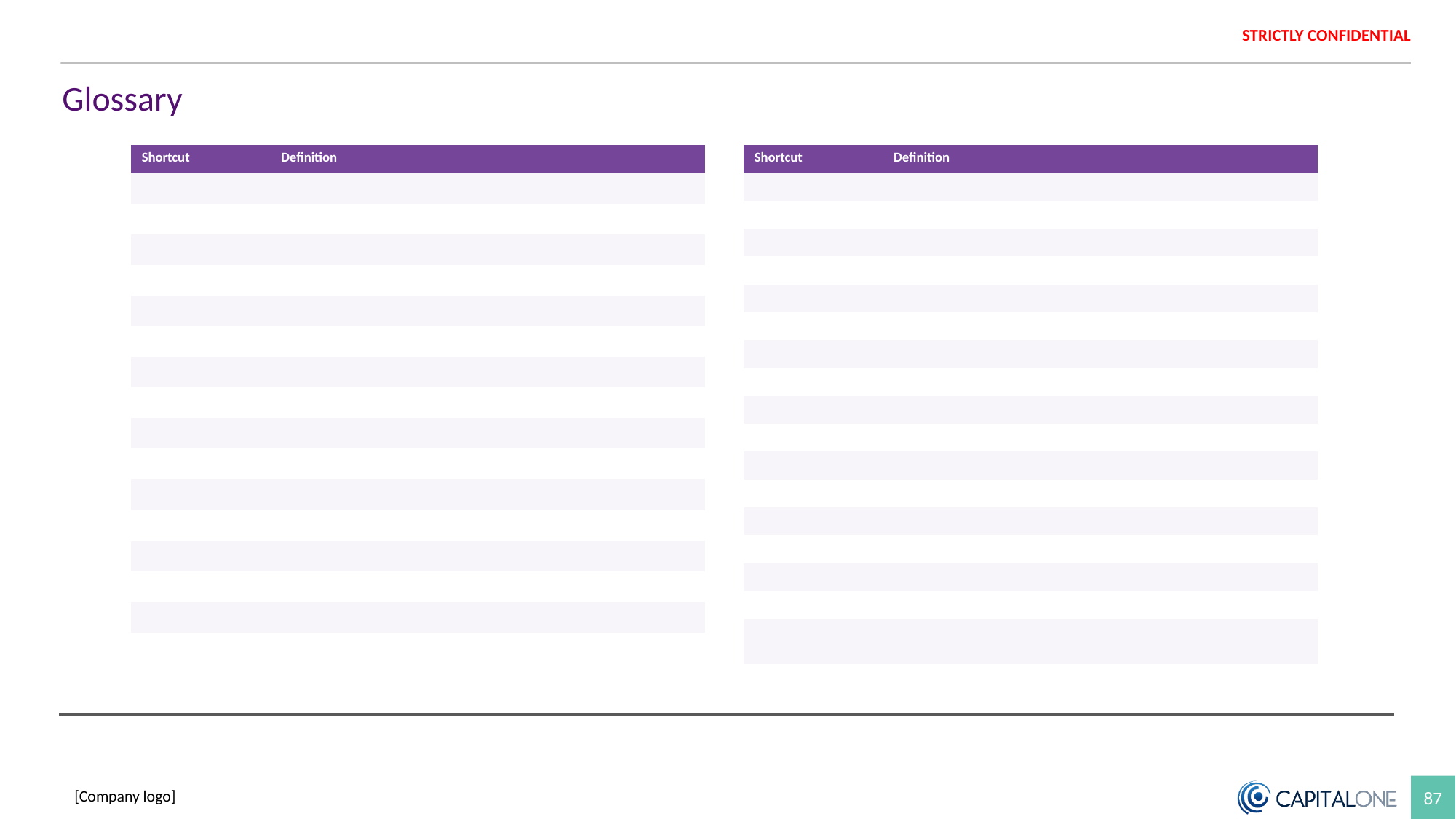

Colour palette

Glossary
| Shortcut | Definition |
| --- | --- |
|  |  |
|  |  |
|  |  |
|  |  |
|  |  |
|  |  |
|  |  |
|  |  |
|  |  |
|  |  |
|  |  |
|  |  |
|  |  |
|  |  |
|  |  |
|  |  |
| Shortcut | Definition |
| --- | --- |
|  |  |
|  |  |
|  |  |
|  |  |
|  |  |
|  |  |
|  |  |
|  |  |
|  |  |
|  |  |
|  |  |
|  |  |
|  |  |
|  |  |
|  |  |
|  |  |
|  |  |